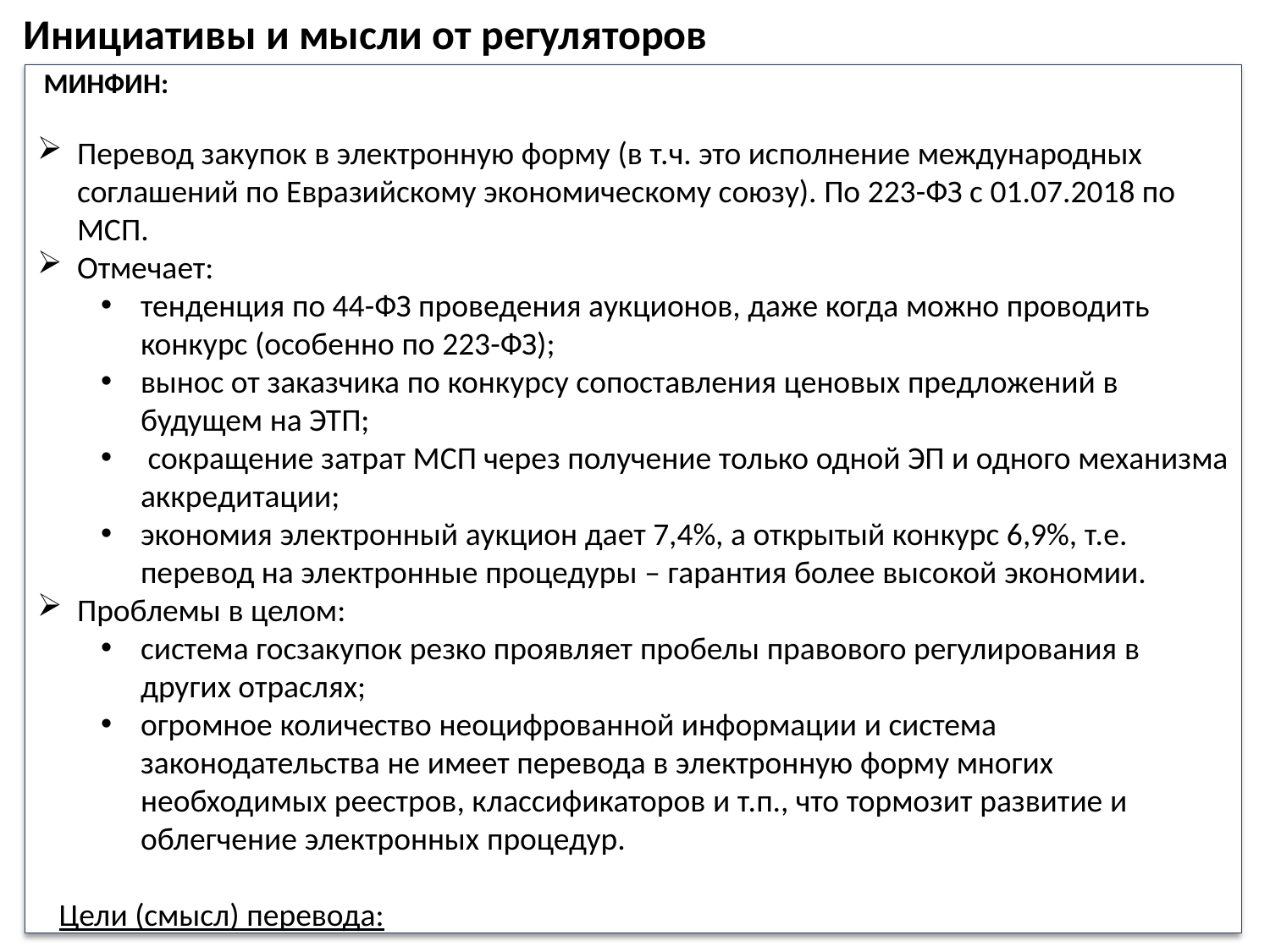

Инициативы и мысли от регуляторов
 МИНФИН:

Перевод закупок в электронную форму (в т.ч. это исполнение международных соглашений по Евразийскому экономическому союзу). По 223-ФЗ с 01.07.2018 по МСП.
Отмечает:
тенденция по 44-ФЗ проведения аукционов, даже когда можно проводить конкурс (особенно по 223-ФЗ);
вынос от заказчика по конкурсу сопоставления ценовых предложений в будущем на ЭТП;
 сокращение затрат МСП через получение только одной ЭП и одного механизма аккредитации;
экономия электронный аукцион дает 7,4%, а открытый конкурс 6,9%, т.е. перевод на электронные процедуры – гарантия более высокой экономии.
Проблемы в целом:
система госзакупок резко проявляет пробелы правового регулирования в других отраслях;
огромное количество неоцифрованной информации и система законодательства не имеет перевода в электронную форму многих необходимых реестров, классификаторов и т.п., что тормозит развитие и облегчение электронных процедур.

   Цели (смысл) перевода:
7